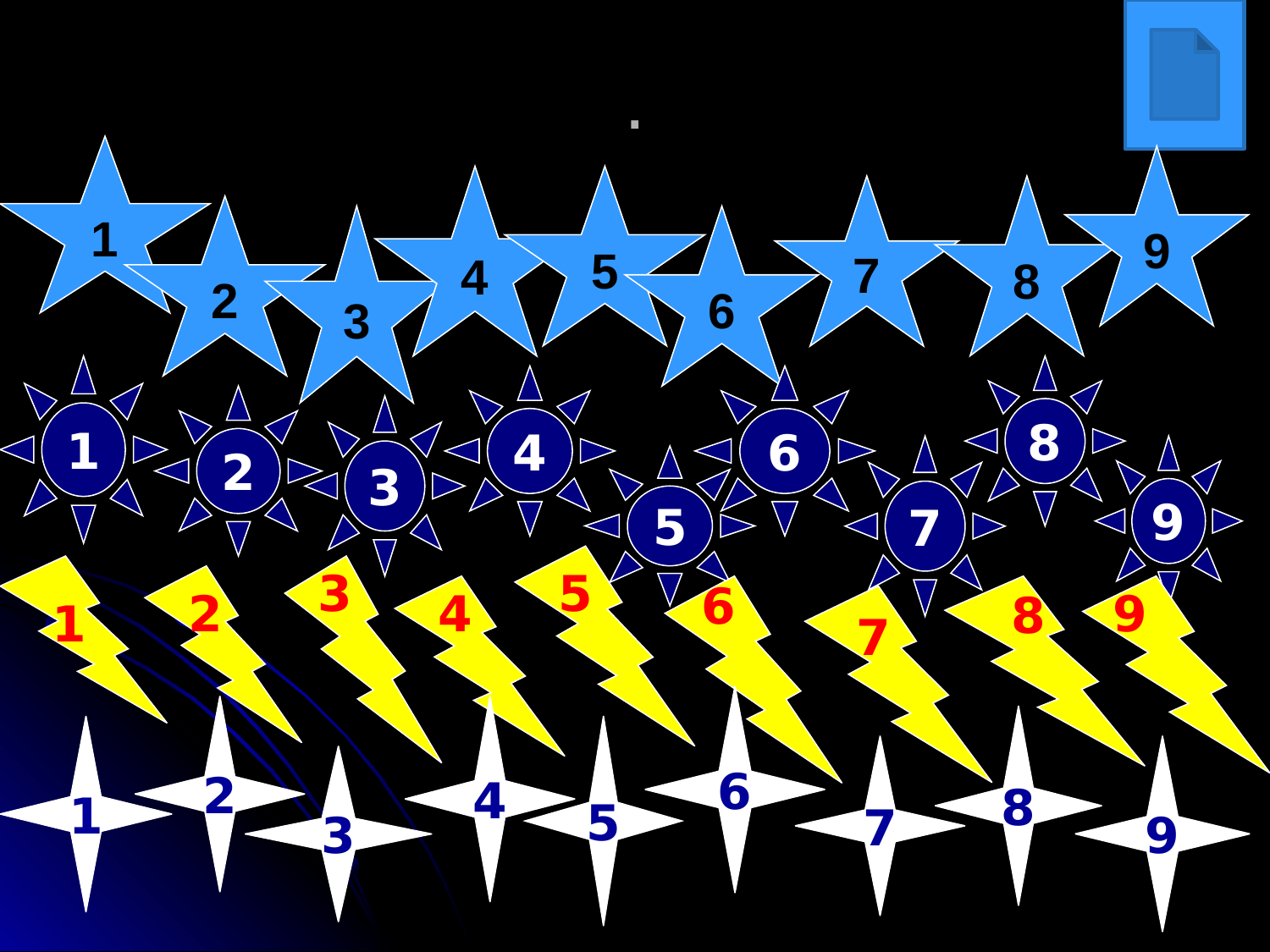

.

ВОПРОСЫ
1
9
4
5
7
8
2
3
6
1
8
4
6
2
3
7
9
5

3
5

6
2

4

9
8
1

7
6
2
4
8
1
5
7
9
3